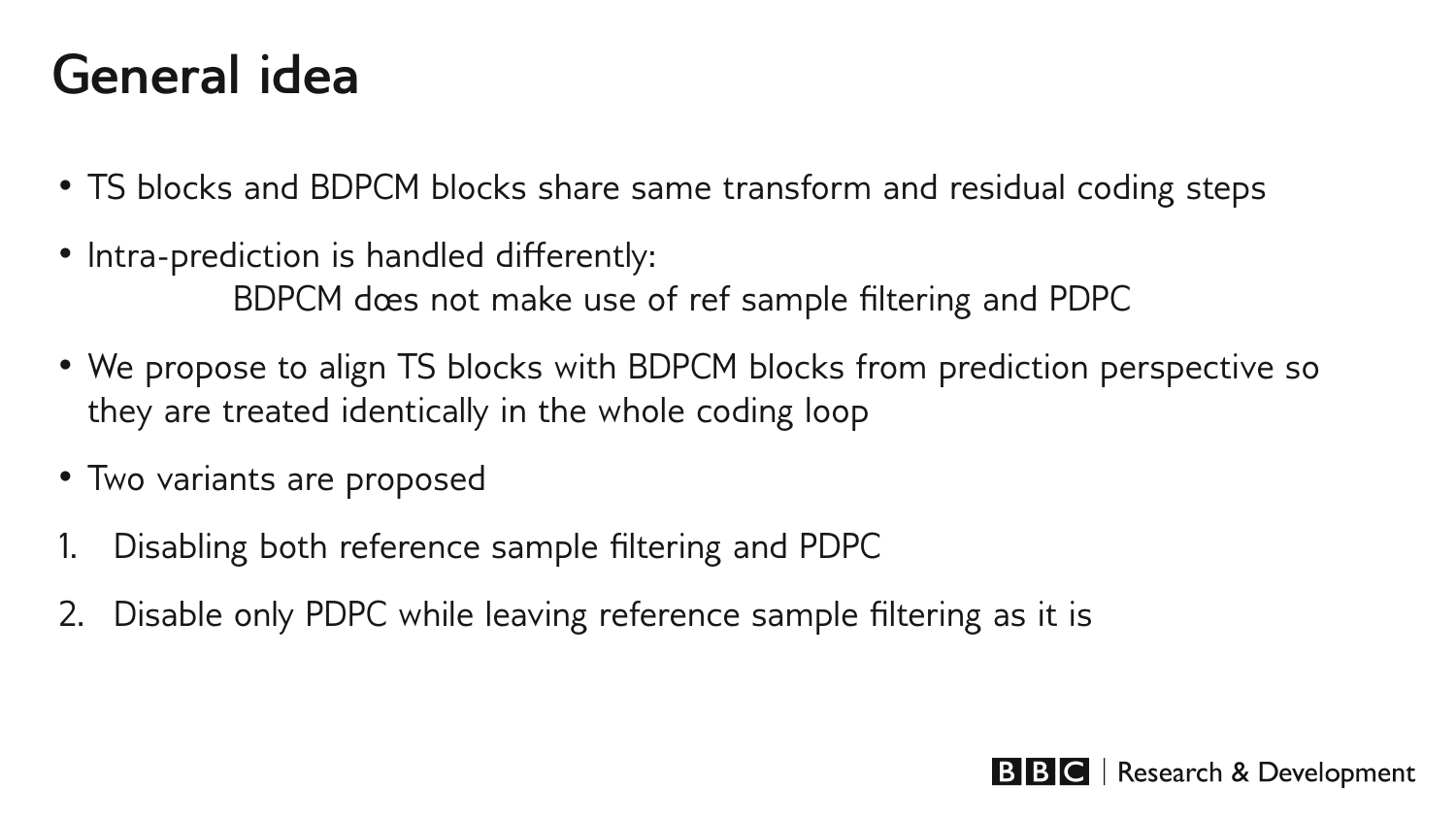

General idea
TS blocks and BDPCM blocks share same transform and residual coding steps
Intra-prediction is handled differently:
	BDPCM does not make use of ref sample filtering and PDPC
We propose to align TS blocks with BDPCM blocks from prediction perspective so they are treated identically in the whole coding loop
Two variants are proposed
Disabling both reference sample filtering and PDPC
Disable only PDPC while leaving reference sample filtering as it is

1.